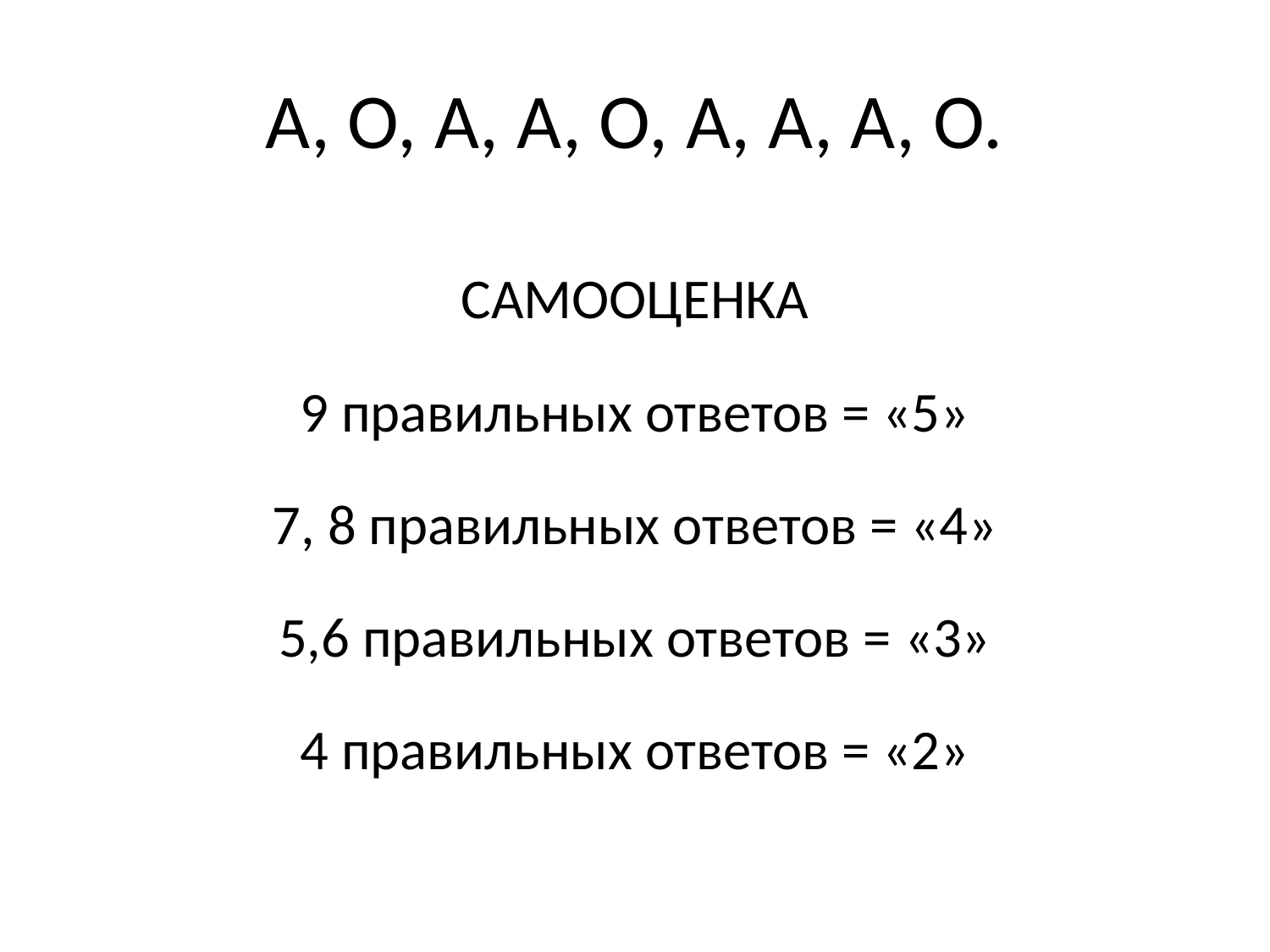

# А, О, А, А, О, А, А, А, О.
САМООЦЕНКА
9 правильных ответов = «5»
7, 8 правильных ответов = «4»
5,6 правильных ответов = «3»
4 правильных ответов = «2»